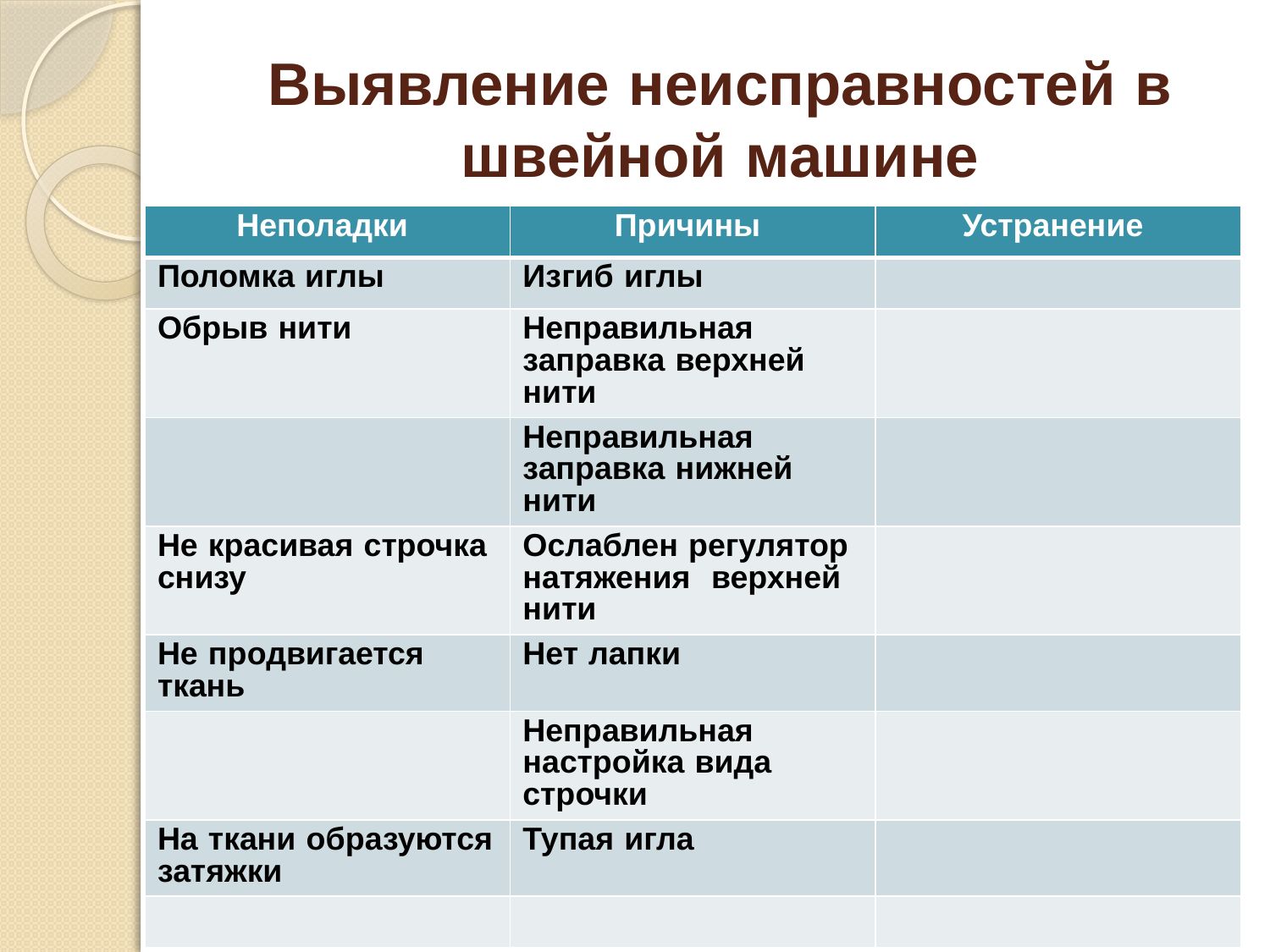

# Выявление неисправностей в швейной машине
| Неполадки | Причины | Устранение |
| --- | --- | --- |
| Поломка иглы | Изгиб иглы |  |
| Обрыв нити | Неправильная заправка верхней нити |  |
|  | Неправильная заправка нижней нити |  |
| Не красивая строчка снизу | Ослаблен регулятор натяжения верхней нити |  |
| Не продвигается ткань | Нет лапки |  |
|  | Неправильная настройка вида строчки |  |
| На ткани образуются затяжки | Тупая игла |  |
|  |  |  |